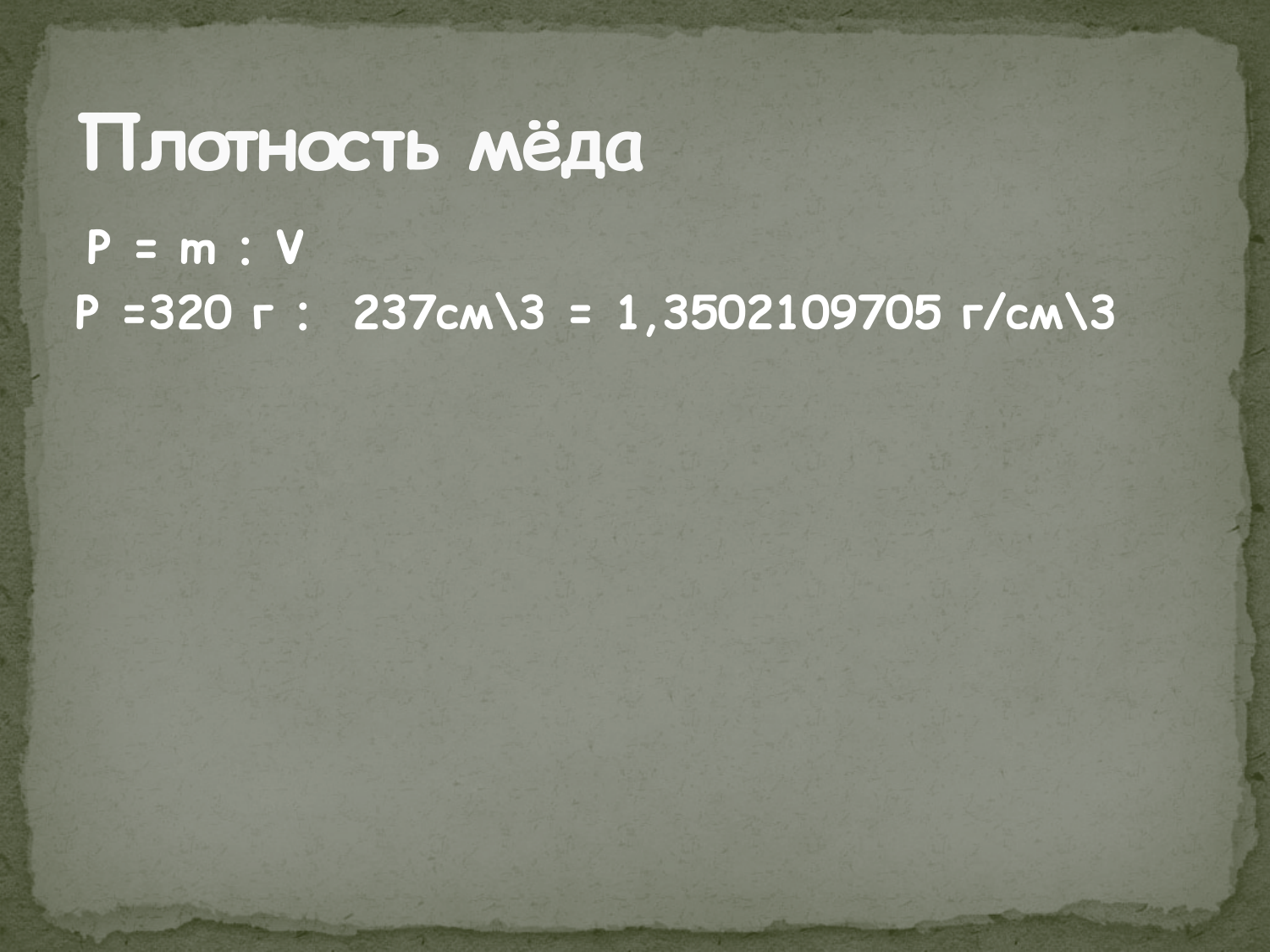

# Плотность мёда
 P = m : V
P =320 г :  237см\3 = 1,3502109705 г/см\3